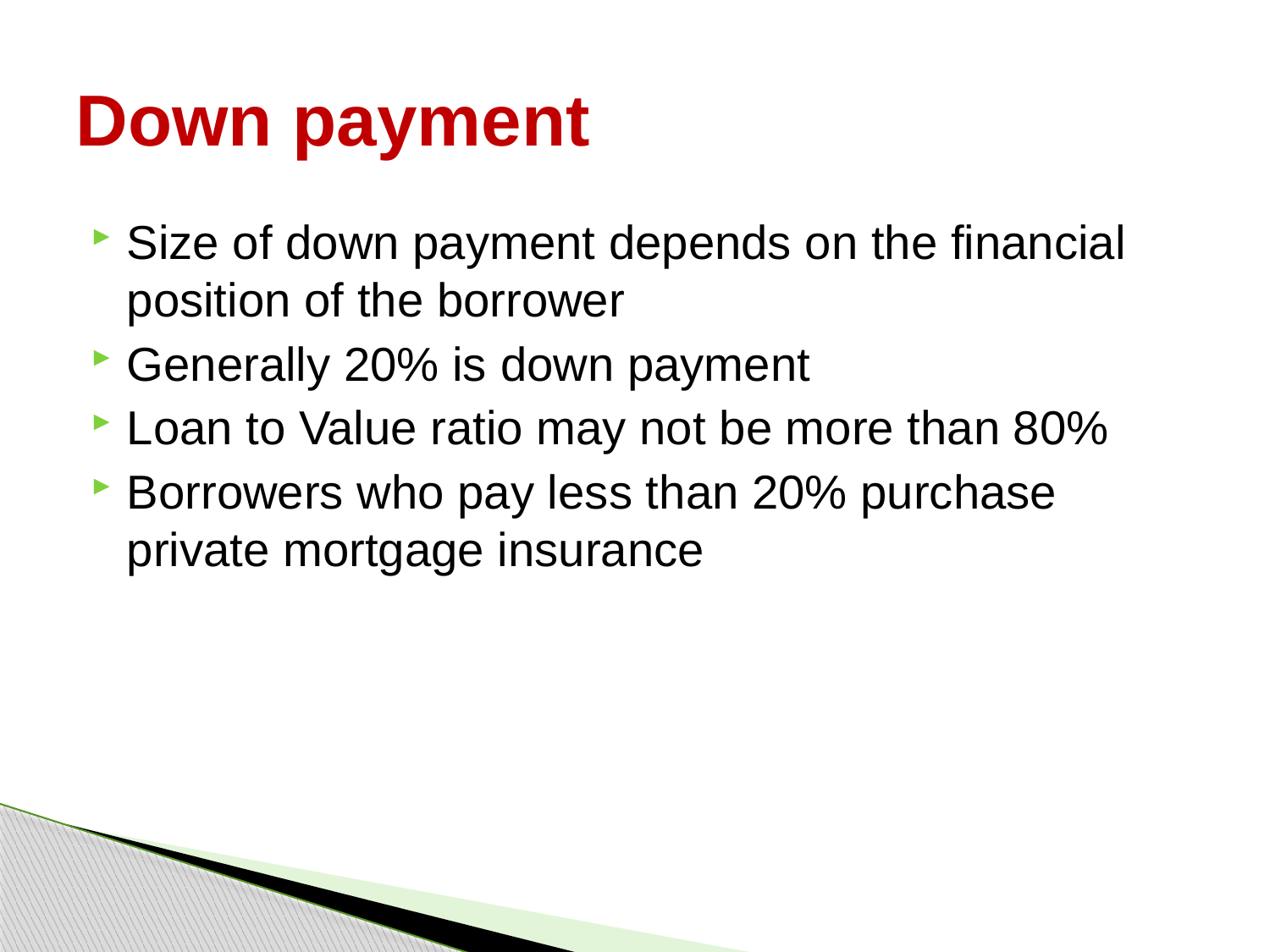

# Down payment
Size of down payment depends on the financial position of the borrower
Generally 20% is down payment
Loan to Value ratio may not be more than 80%
Borrowers who pay less than 20% purchase private mortgage insurance